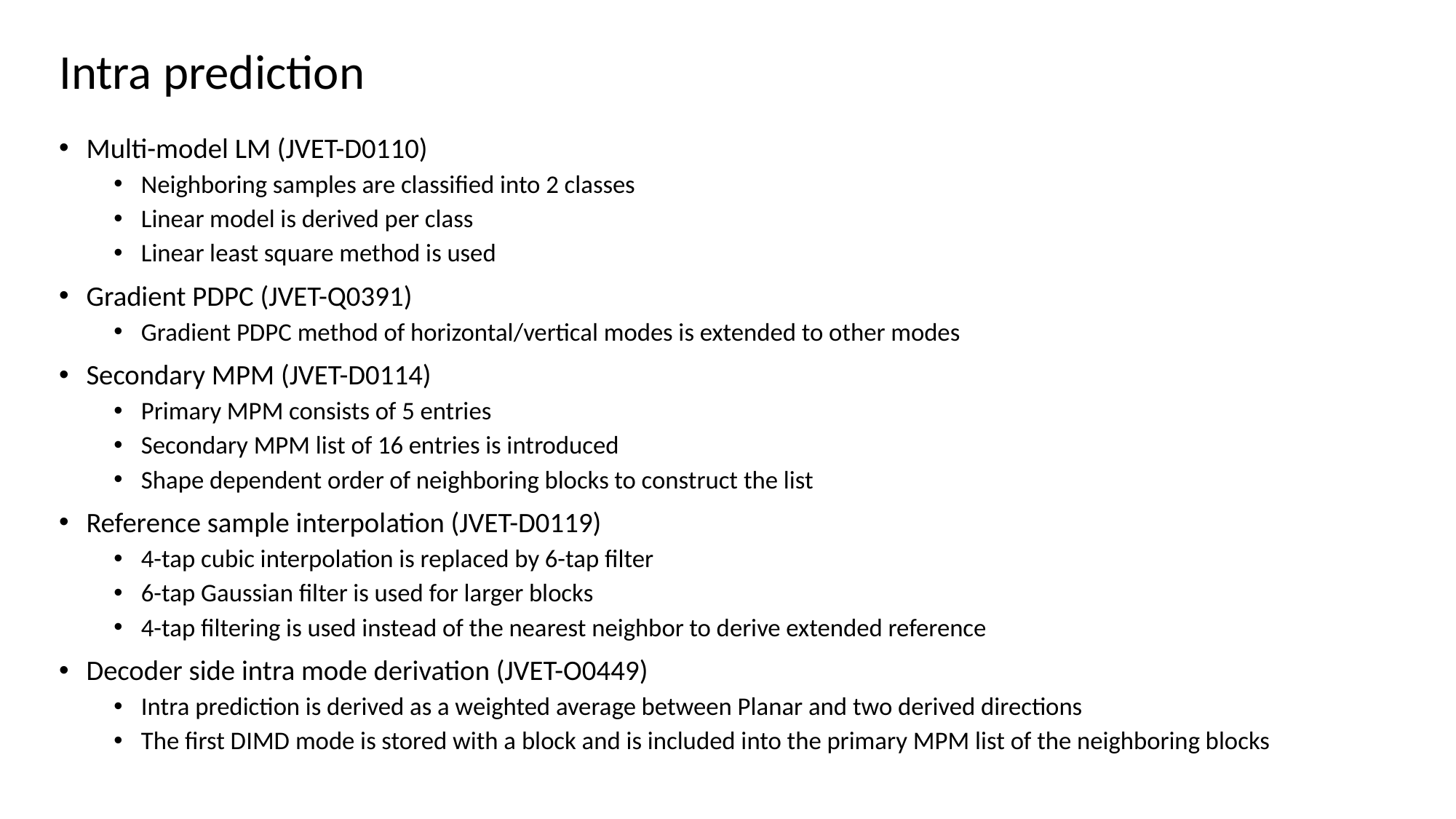

# Intra prediction
Multi-model LM (JVET-D0110)
Neighboring samples are classified into 2 classes
Linear model is derived per class
Linear least square method is used
Gradient PDPC (JVET-Q0391)
Gradient PDPC method of horizontal/vertical modes is extended to other modes
Secondary MPM (JVET-D0114)
Primary MPM consists of 5 entries
Secondary MPM list of 16 entries is introduced
Shape dependent order of neighboring blocks to construct the list
Reference sample interpolation (JVET-D0119)
4-tap cubic interpolation is replaced by 6-tap filter
6-tap Gaussian filter is used for larger blocks
4-tap filtering is used instead of the nearest neighbor to derive extended reference
Decoder side intra mode derivation (JVET-O0449)
Intra prediction is derived as a weighted average between Planar and two derived directions
The first DIMD mode is stored with a block and is included into the primary MPM list of the neighboring blocks